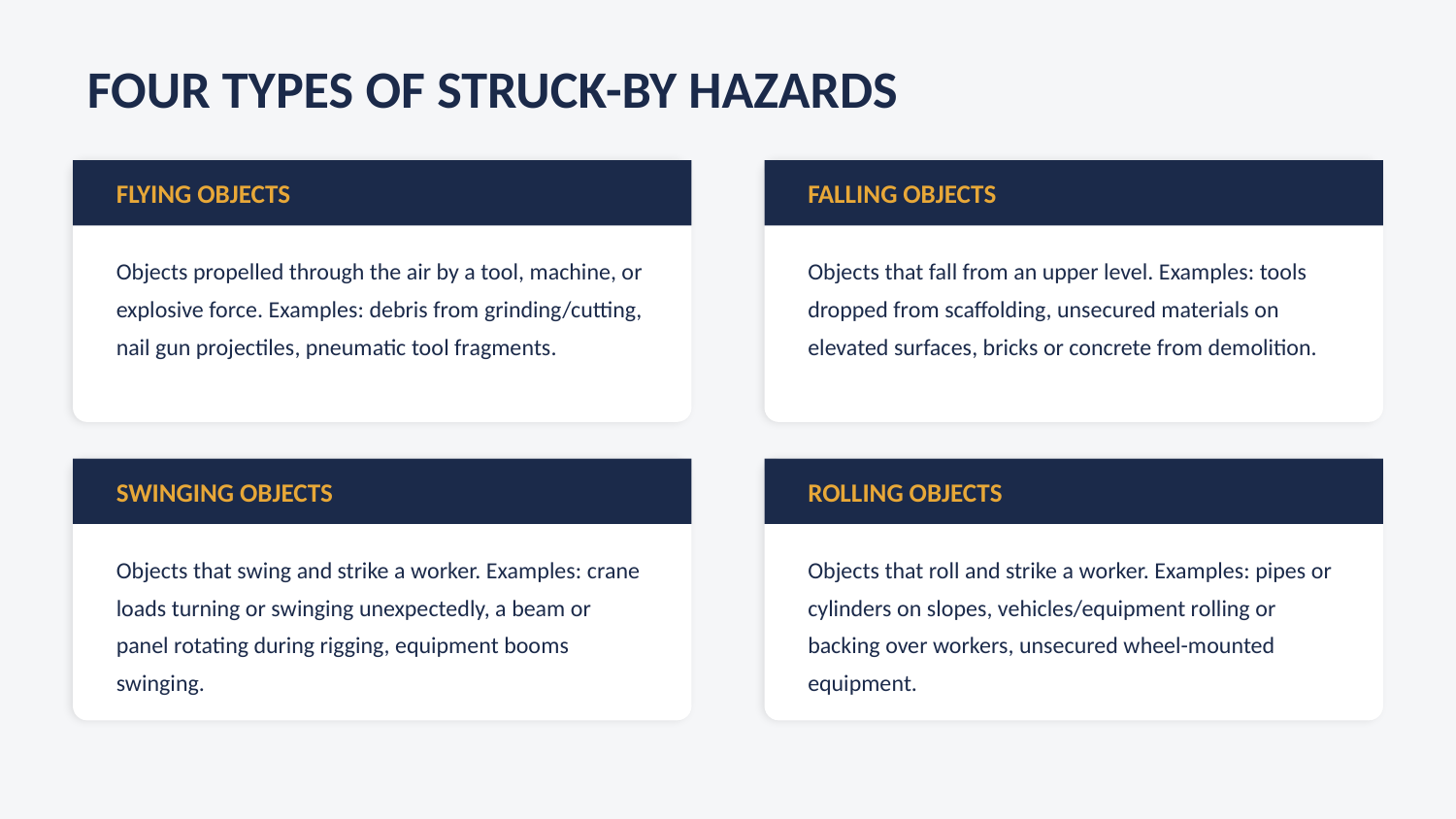

FOUR TYPES OF STRUCK-BY HAZARDS

FLYING OBJECTS

FALLING OBJECTS
Objects propelled through the air by a tool, machine, or explosive force. Examples: debris from grinding/cutting, nail gun projectiles, pneumatic tool fragments.
Objects that fall from an upper level. Examples: tools dropped from scaffolding, unsecured materials on elevated surfaces, bricks or concrete from demolition.

SWINGING OBJECTS

ROLLING OBJECTS
Objects that swing and strike a worker. Examples: crane loads turning or swinging unexpectedly, a beam or panel rotating during rigging, equipment booms swinging.
Objects that roll and strike a worker. Examples: pipes or cylinders on slopes, vehicles/equipment rolling or backing over workers, unsecured wheel-mounted equipment.